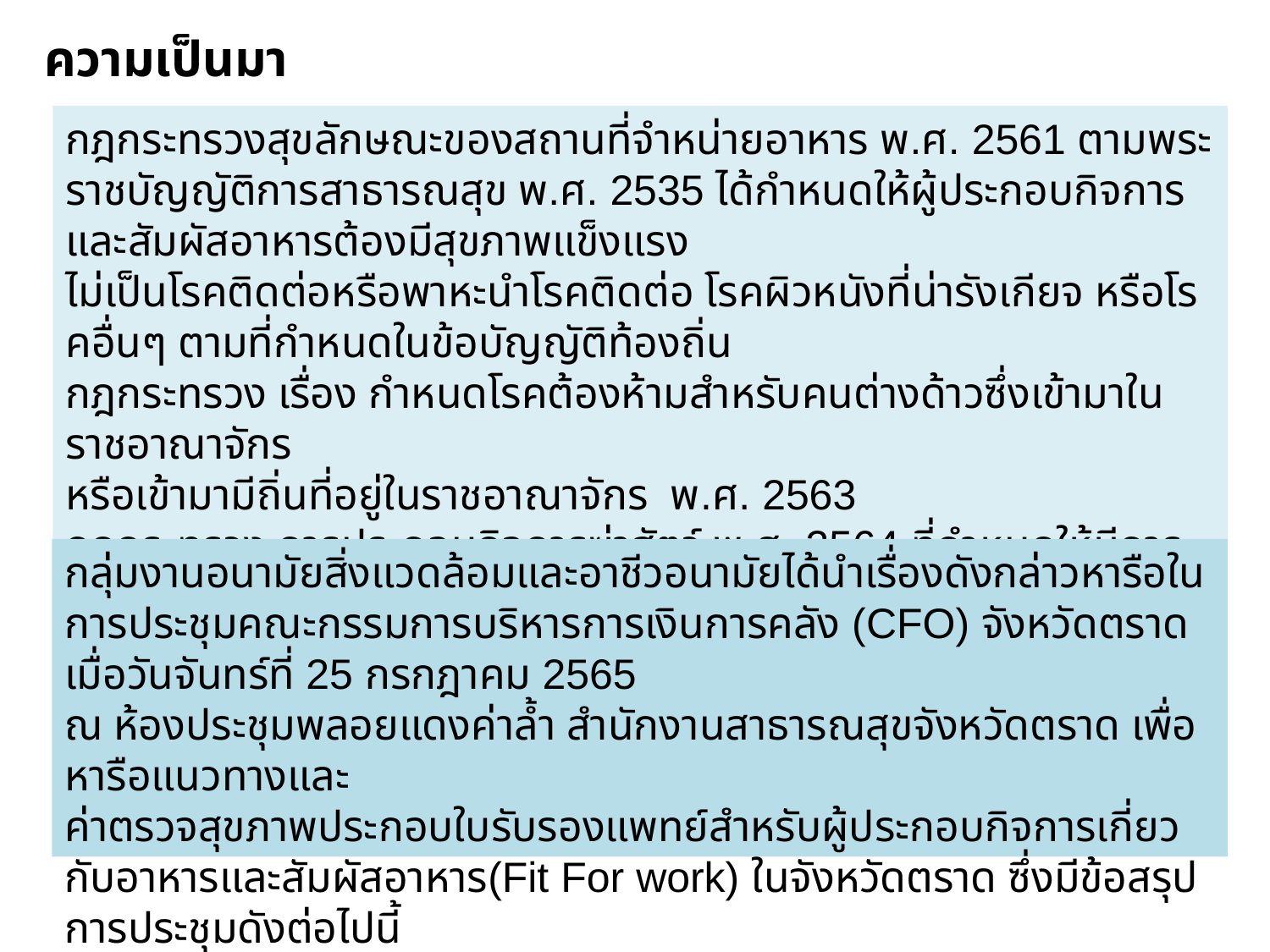

ความเป็นมา
กฎกระทรวงสุขลักษณะของสถานที่จําหน่ายอาหาร พ.ศ. 2561 ตามพระราชบัญญัติการสาธารณสุข พ.ศ. 2535 ได้กำหนดให้ผู้ประกอบกิจการและสัมผัสอาหารต้องมีสุขภาพแข็งแรง
ไม่เป็นโรคติดต่อหรือพาหะนำโรคติดต่อ โรคผิวหนังที่น่ารังเกียจ หรือโรคอื่นๆ ตามที่กำหนดในข้อบัญญัติท้องถิ่น
กฎกระทรวง เรื่อง กำหนดโรคต้องห้ามสำหรับคนต่างด้าวซึ่งเข้ามาในราชอาณาจักร
หรือเข้ามามีถิ่นที่อยู่ในราชอาณาจักร  พ.ศ. 2563
กฎกระทรวง การประกอบกิจการฆ่าสัตว์ พ.ศ. 2564 ที่กำหนดให้มีการตรวจสุขภาพผู้ชำแหละสัตว์ประกอบการขออนุญาตประกอบกิจการ

กลุ่มงานอนามัยสิ่งแวดล้อมและอาชีวอนามัยได้นำเรื่องดังกล่าวหารือในการประชุมคณะกรรมการบริหารการเงินการคลัง (CFO) จังหวัดตราด เมื่อวันจันทร์ที่ 25 กรกฎาคม 2565
ณ ห้องประชุมพลอยแดงค่าล้ำ สำนักงานสาธารณสุขจังหวัดตราด เพื่อหารือแนวทางและ
ค่าตรวจสุขภาพประกอบใบรับรองแพทย์สำหรับผู้ประกอบกิจการเกี่ยวกับอาหารและสัมผัสอาหาร(Fit For work) ในจังหวัดตราด ซึ่งมีข้อสรุปการประชุมดังต่อไปนี้